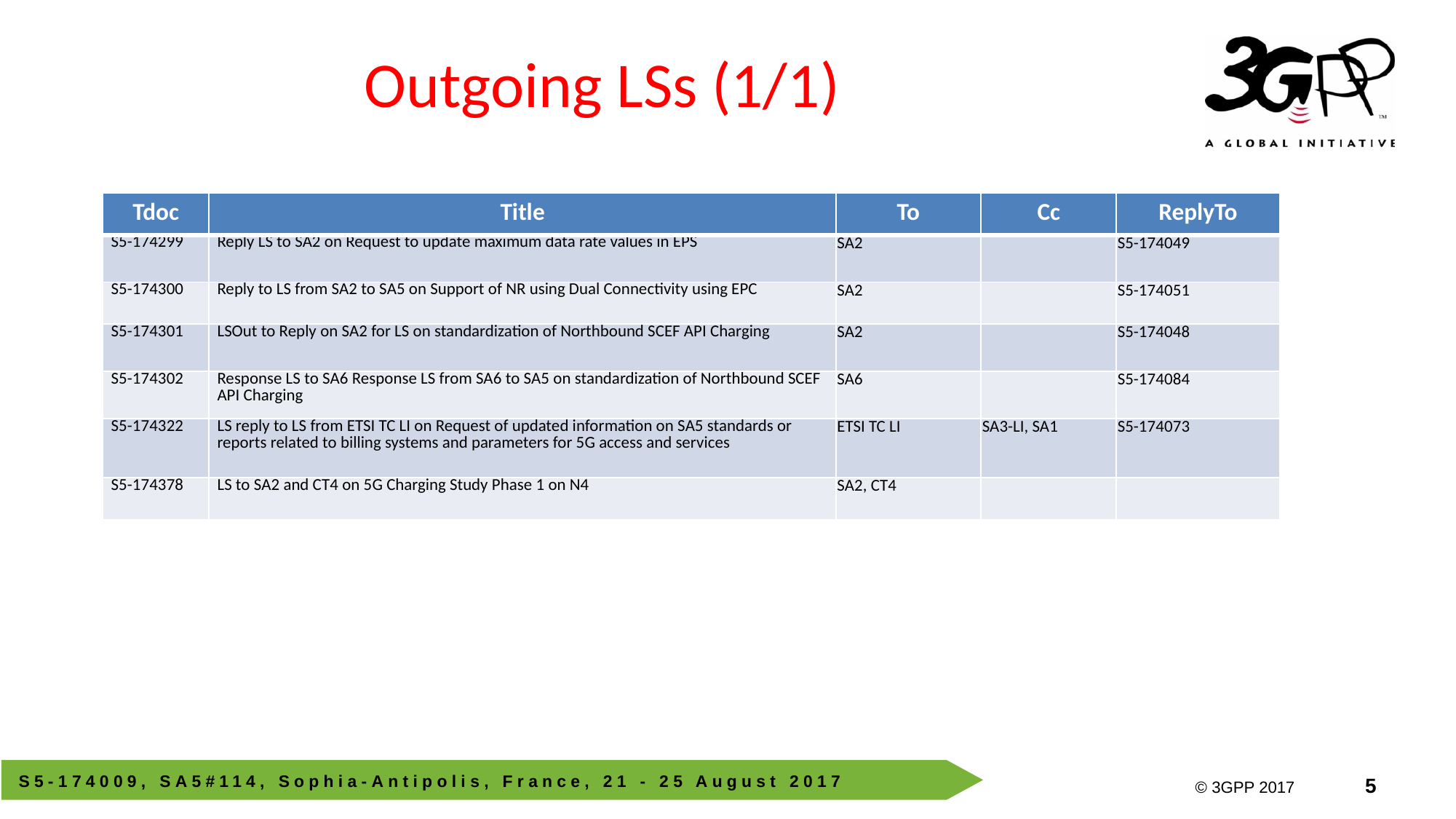

# Outgoing LSs (1/1)
| Tdoc | Title | To | Cc | ReplyTo |
| --- | --- | --- | --- | --- |
| S5-174299 | Reply LS to SA2 on Request to update maximum data rate values in EPS | SA2 |  | S5-174049 |
| S5-174300 | Reply to LS from SA2 to SA5 on Support of NR using Dual Connectivity using EPC | SA2 |  | S5-174051 |
| S5-174301 | LSOut to Reply on SA2 for LS on standardization of Northbound SCEF API Charging | SA2 |  | S5-174048 |
| S5-174302 | Response LS to SA6 Response LS from SA6 to SA5 on standardization of Northbound SCEF API Charging | SA6 |  | S5-174084 |
| S5-174322 | LS reply to LS from ETSI TC LI on Request of updated information on SA5 standards or reports related to billing systems and parameters for 5G access and services | ETSI TC LI | SA3-LI, SA1 | S5-174073 |
| S5-174378 | LS to SA2 and CT4 on 5G Charging Study Phase 1 on N4 | SA2, CT4 |  |  |